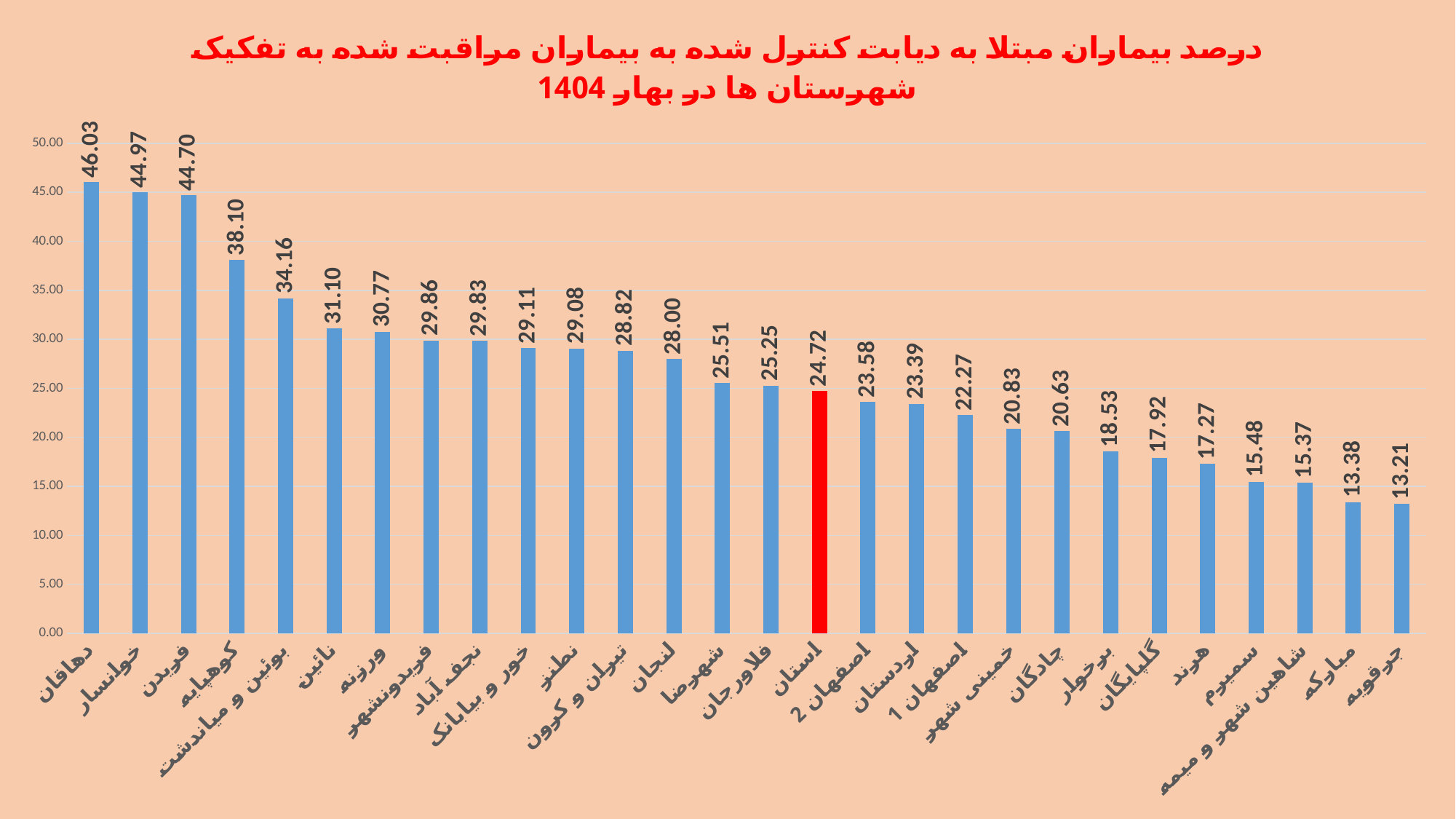

### Chart: درصد بیماران مبتلا به دیابت کنترل شده به بیماران مراقبت شده به تفکیک شهرستان ها در بهار 1404

| Category | درصد دیابتی کنترل شده به بیمار مراقبت شده در بهار1404 |
|---|---|
| دهاقان | 46.03174603174603 |
| خوانسار | 44.97409326424871 |
| فریدن | 44.70426409903714 |
| کوهپایه | 38.095238095238095 |
| بوئین و میاندشت | 34.16422287390029 |
| نائین | 31.096774193548388 |
| ورزنه | 30.76923076923077 |
| فریدونشهر | 29.86348122866894 |
| نجف آباد | 29.83451536643026 |
| خور و بیابانک | 29.107981220657276 |
| نطنز | 29.07702984038862 |
| تیران و کرون | 28.824833702882486 |
| لنجان | 27.996312231100184 |
| شهرضا | 25.511432009626954 |
| فلاورجان | 25.248435774751567 |
| استان | 24.723896010788113 |
| اصفهان 2 | 23.5811543559465 |
| اردستان | 23.393574297188753 |
| اصفهان 1 | 22.267775565186835 |
| خمینی شهر | 20.830298616168974 |
| چادگان | 20.62780269058296 |
| برخوار | 18.53369763205829 |
| گلپایگان | 17.917304747320063 |
| هرند | 17.271407837445572 |
| سمیرم | 15.476190476190476 |
| شاهین شهر و میمه | 15.371845949535192 |
| مبارکه | 13.38212232096184 |
| جرقویه | 13.212795549374132 |